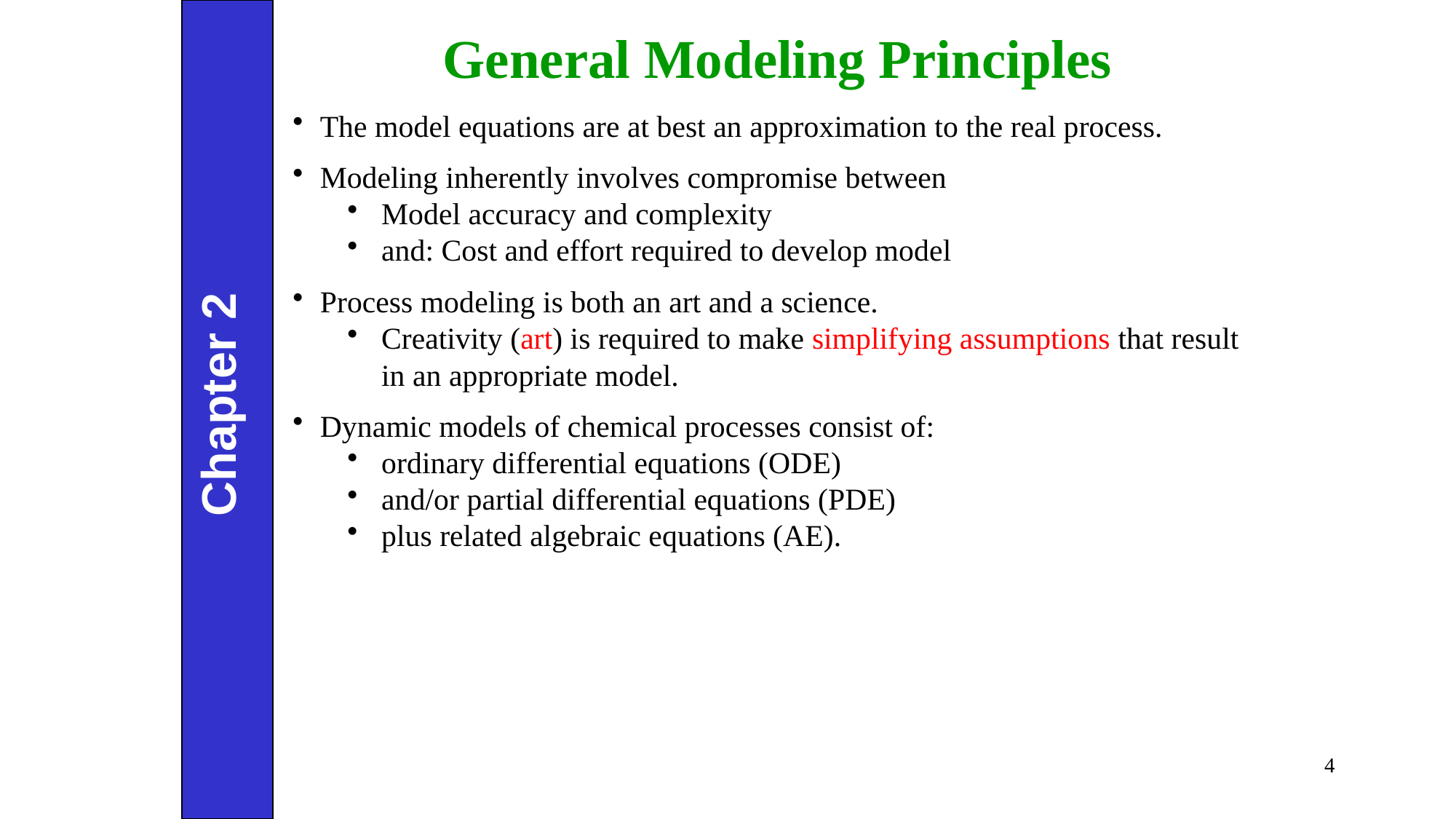

General Modeling Principles
The model equations are at best an approximation to the real process.
Modeling inherently involves compromise between
Model accuracy and complexity
and: Cost and effort required to develop model
Process modeling is both an art and a science.
Creativity (art) is required to make simplifying assumptions that result in an appropriate model.
Dynamic models of chemical processes consist of:
ordinary differential equations (ODE)
and/or partial differential equations (PDE)
plus related algebraic equations (AE).
Chapter 2
4